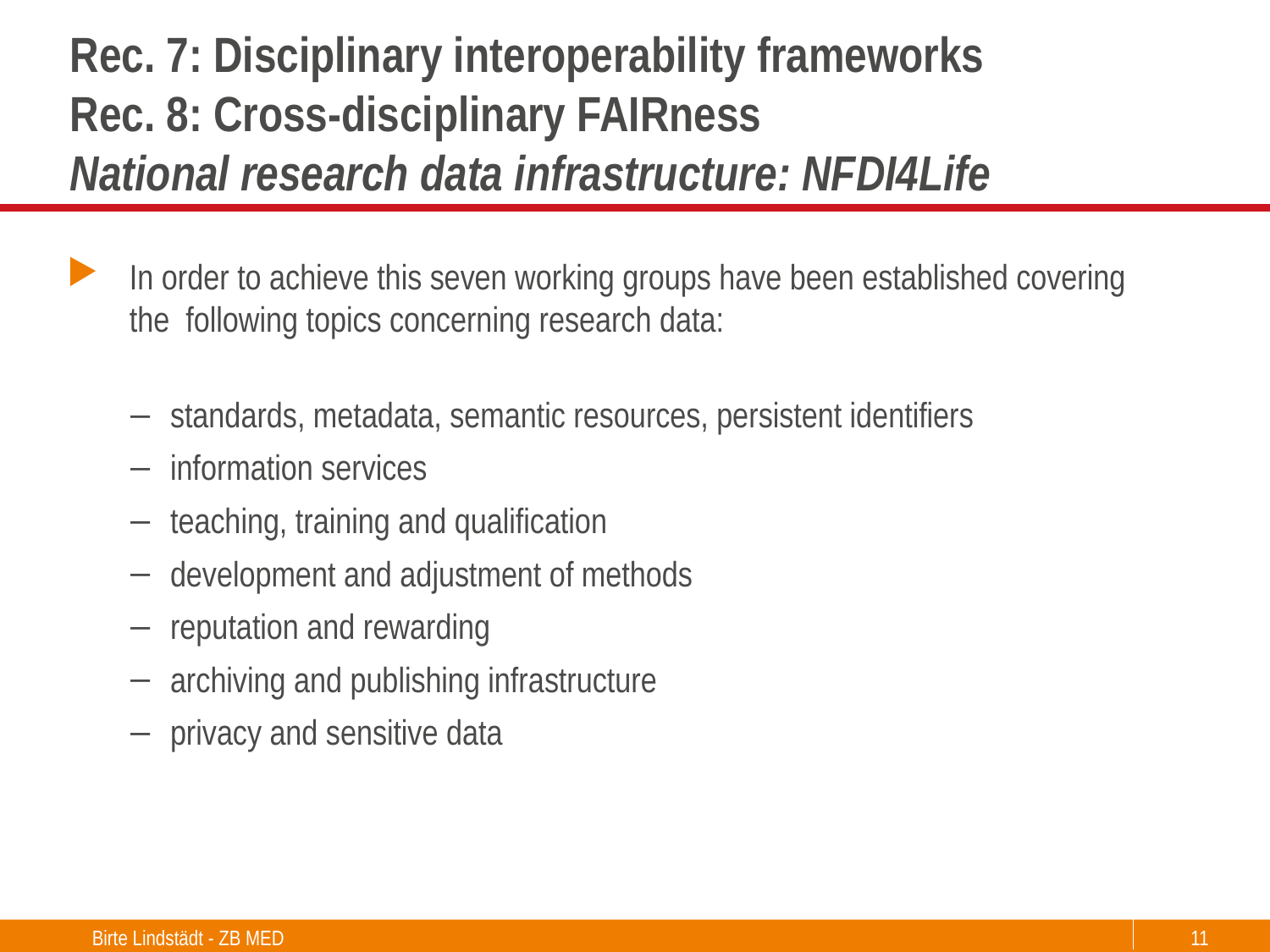

# Rec. 7: Disciplinary interoperability frameworks Rec. 8: Cross-disciplinary FAIRness National research data infrastructure: NFDI4Life

In order to achieve this seven working groups have been established covering the  following topics concerning research data:
standards, metadata, semantic resources, persistent identifiers
information services
teaching, training and qualification
development and adjustment of methods
reputation and rewarding
archiving and publishing infrastructure
privacy and sensitive data
Birte Lindstädt - ZB MED
11